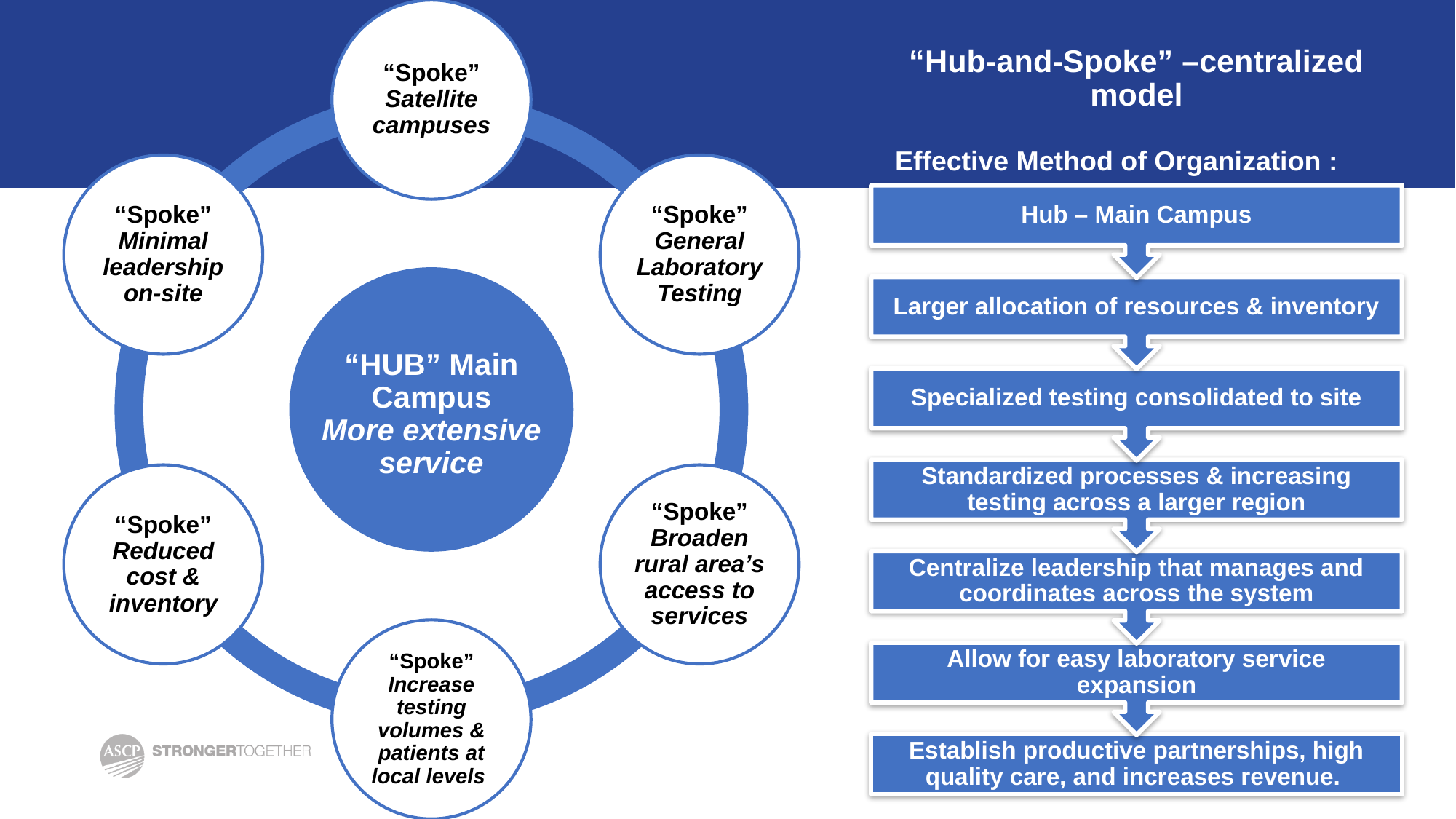

“Spoke”
Satellite campuses

“Spoke” Minimal leadership on-site
“Spoke”
General Laboratory
Testing

“HUB” Main Campus
More extensive service

“Spoke” Reduced cost & inventory
“Spoke”
Broaden rural area’s access to services

“Spoke”
Increase testing volumes & patients at local levels
# “Hub-and-Spoke” –centralized model
Effective Method of Organization :

Hub – Main Campus

Larger allocation of resources & inventory

Specialized testing consolidated to site

Standardized processes & increasing testing across a larger region

Centralize leadership that manages and coordinates across the system

Allow for easy laboratory service expansion

Establish productive partnerships, high quality care, and increases revenue.